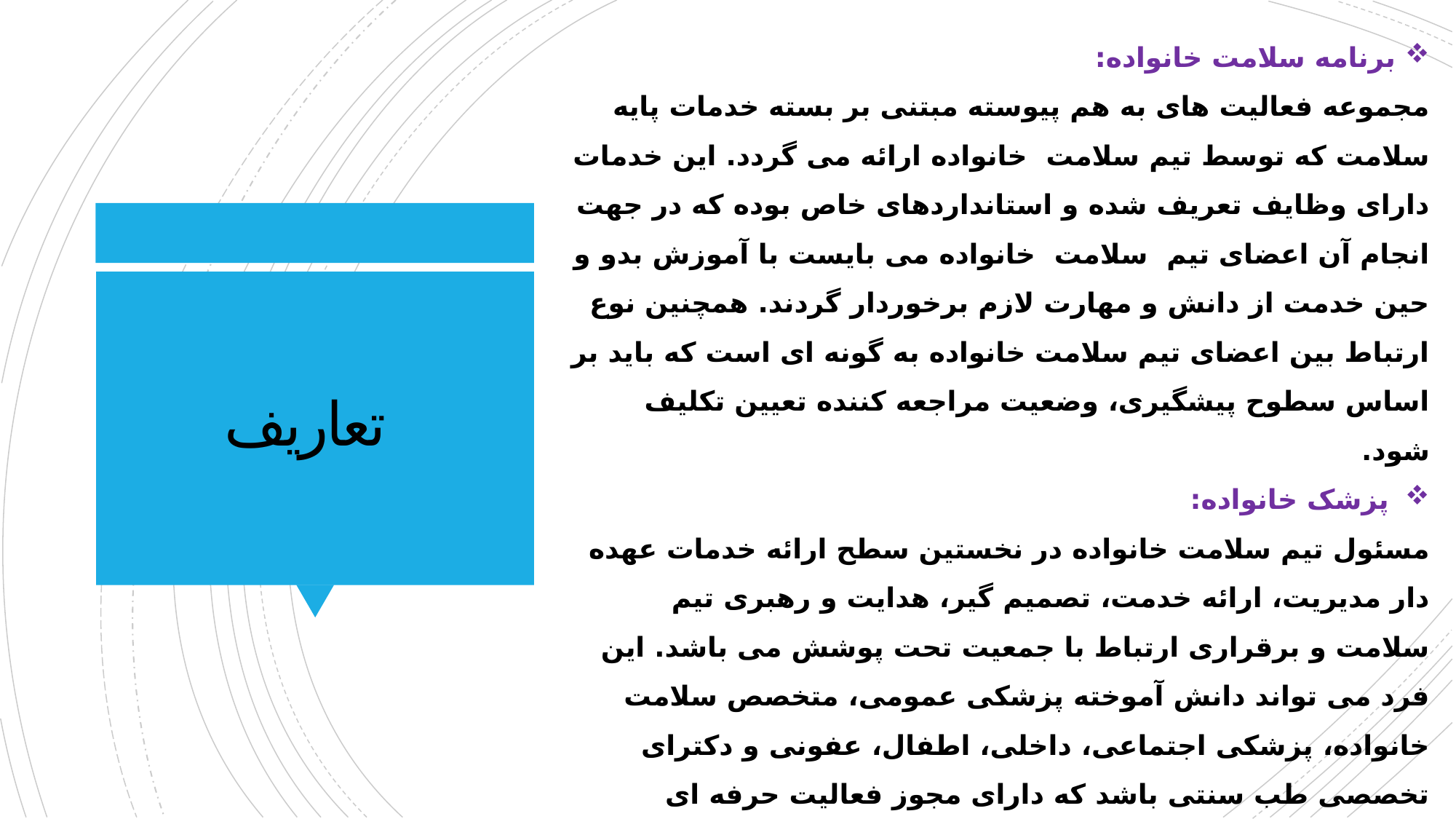

برنامه سلامت خانواده:
مجموعه فعالیت های به هم پیوسته مبتنی بر بسته خدمات پایه سلامت که توسط تیم سلامت  خانواده ارائه می گردد. این خدمات دارای وظایف تعریف شده و استانداردهای خاص بوده که در جهت انجام آن اعضای تیم  سلامت  خانواده می بایست با آموزش بدو و حین خدمت از دانش و مهارت لازم برخوردار گردند. همچنین نوع ارتباط بین اعضای تیم سلامت خانواده به گونه ای است که باید بر اساس سطوح پیشگیری، وضعیت مراجعه کننده تعیین تکلیف شود.
پزشک خانواده:
مسئول تیم سلامت خانواده در نخستین سطح ارائه خدمات عهده دار مدیریت، ارائه خدمت، تصمیم گیر، هدایت و رهبری تیم سلامت و برقراری ارتباط با جمعیت تحت پوشش می باشد. این فرد می تواند دانش آموخته پزشکی عمومی، متخصص سلامت خانواده، پزشکی اجتماعی، داخلی، اطفال، عفونی و دکترای تخصصی طب سنتی باشد که دارای مجوز فعالیت حرفه ای پزشکی بوده و در محل ارائه خدمت می بایست گواهینامه معتبر آموزشی جهت ارائه خدمات سلامت خانواده را دارا باشد. پزشک خانواده، در نخستین سطح خدمات، نقش دروازه بانی و کنترل مدیریت و هدایت بیماران در ارجاع به سطوح مختلف نظام ارائه خدمت را عهده دار است.
# تعاریف